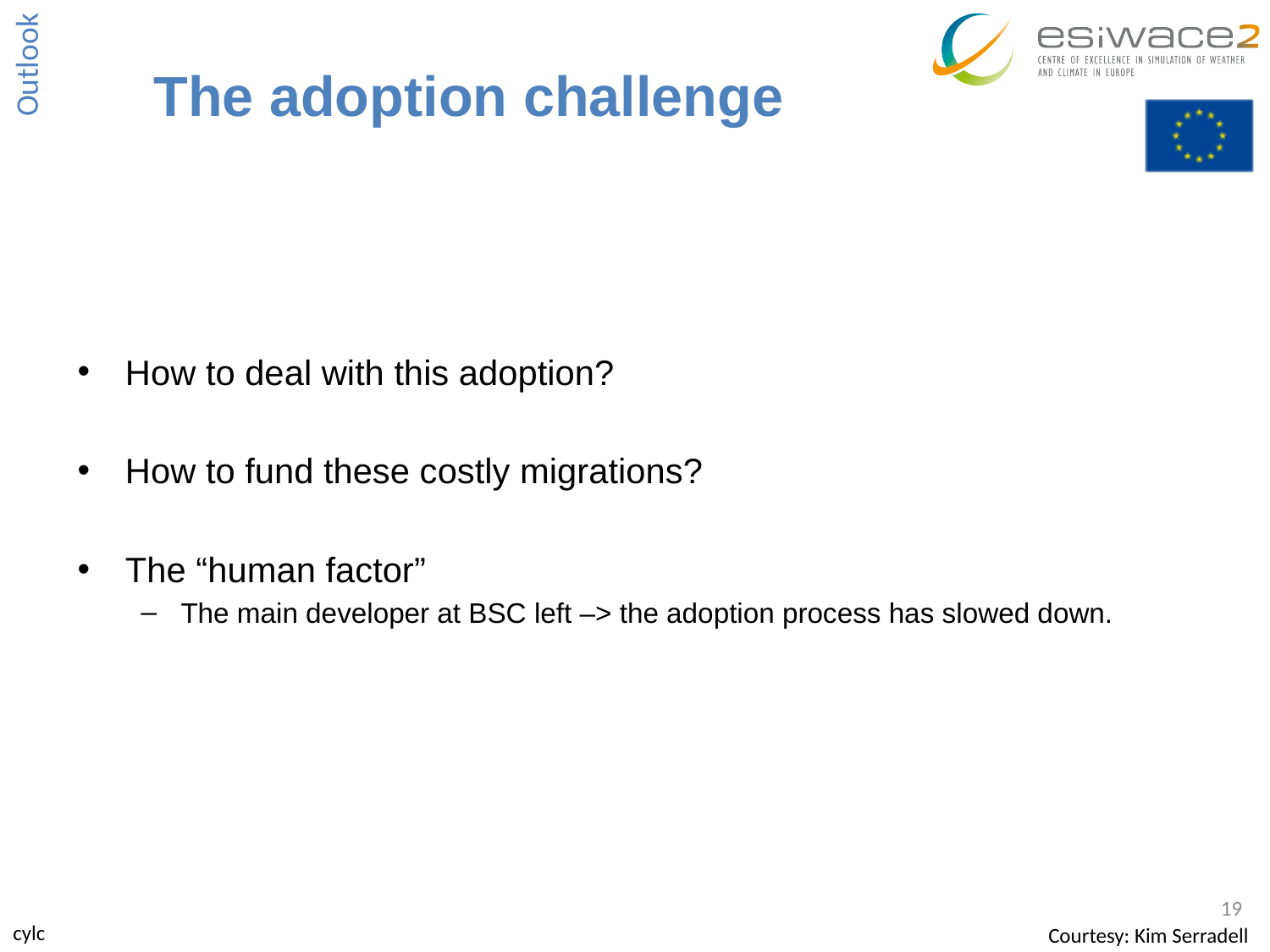

# The adoption challenge
Outlook
How to deal with this adoption?

How to fund these costly migrations?

The “human factor”
The main developer at BSC left –> the adoption process has slowed down.
19
cylc
Courtesy: Kim Serradell